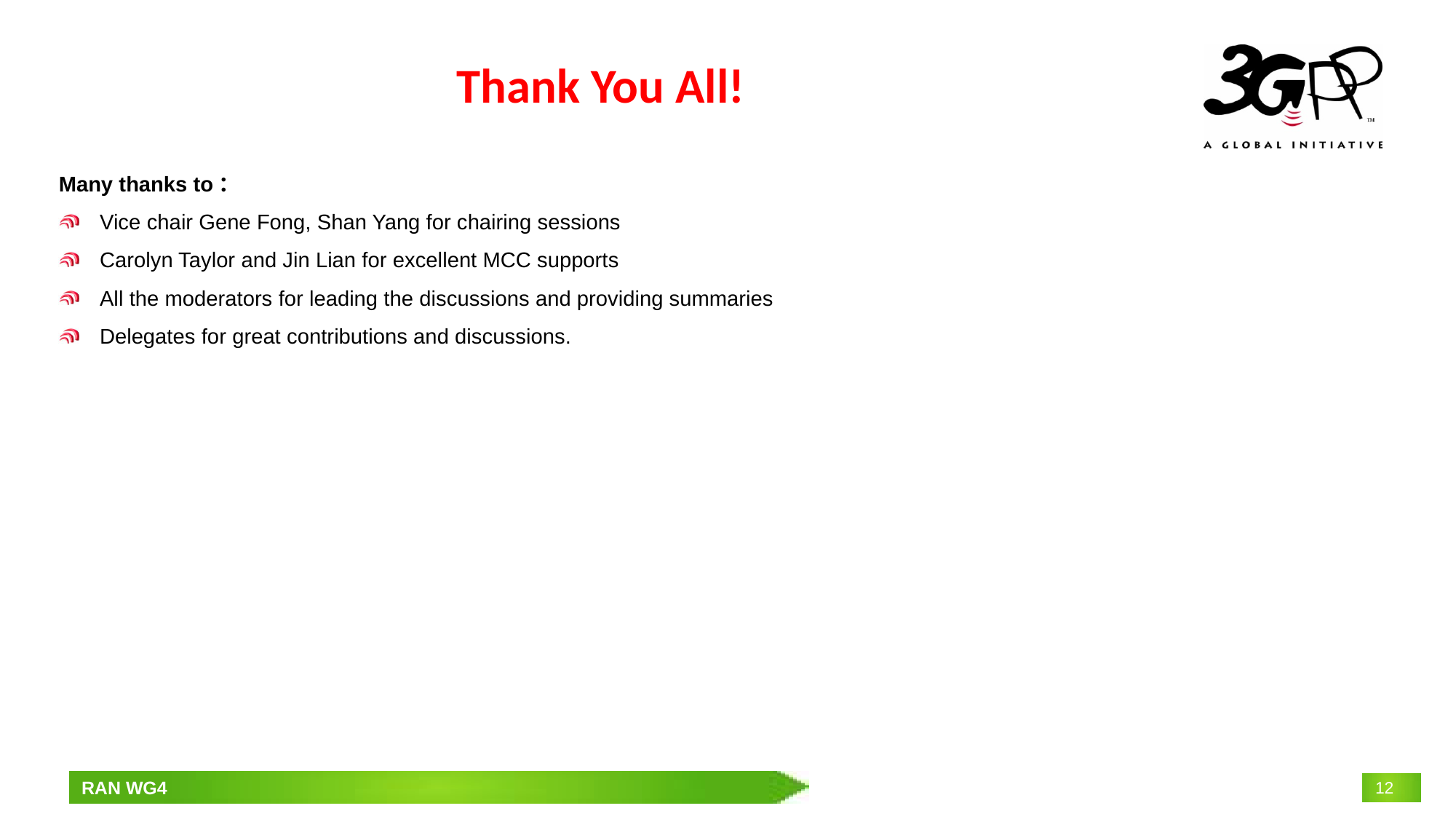

# Thank You All!
Many thanks to：
Vice chair Gene Fong, Shan Yang for chairing sessions
Carolyn Taylor and Jin Lian for excellent MCC supports
All the moderators for leading the discussions and providing summaries
Delegates for great contributions and discussions.